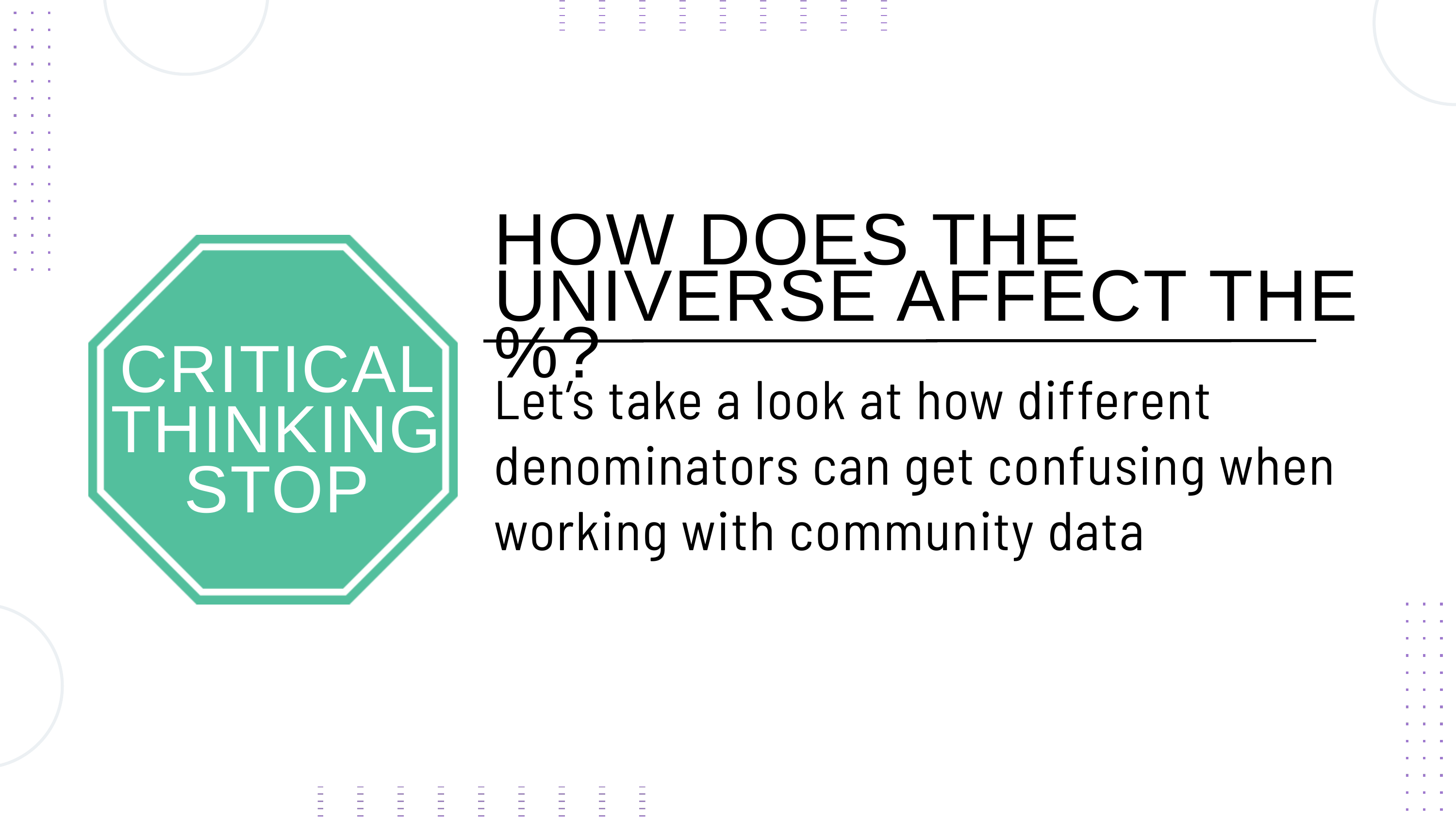

HOW DOES THE UNIVERSE AFFECT THE %?

CRITICAL THINKING STOP
Let’s take a look at how different denominators can get confusing when working with community data